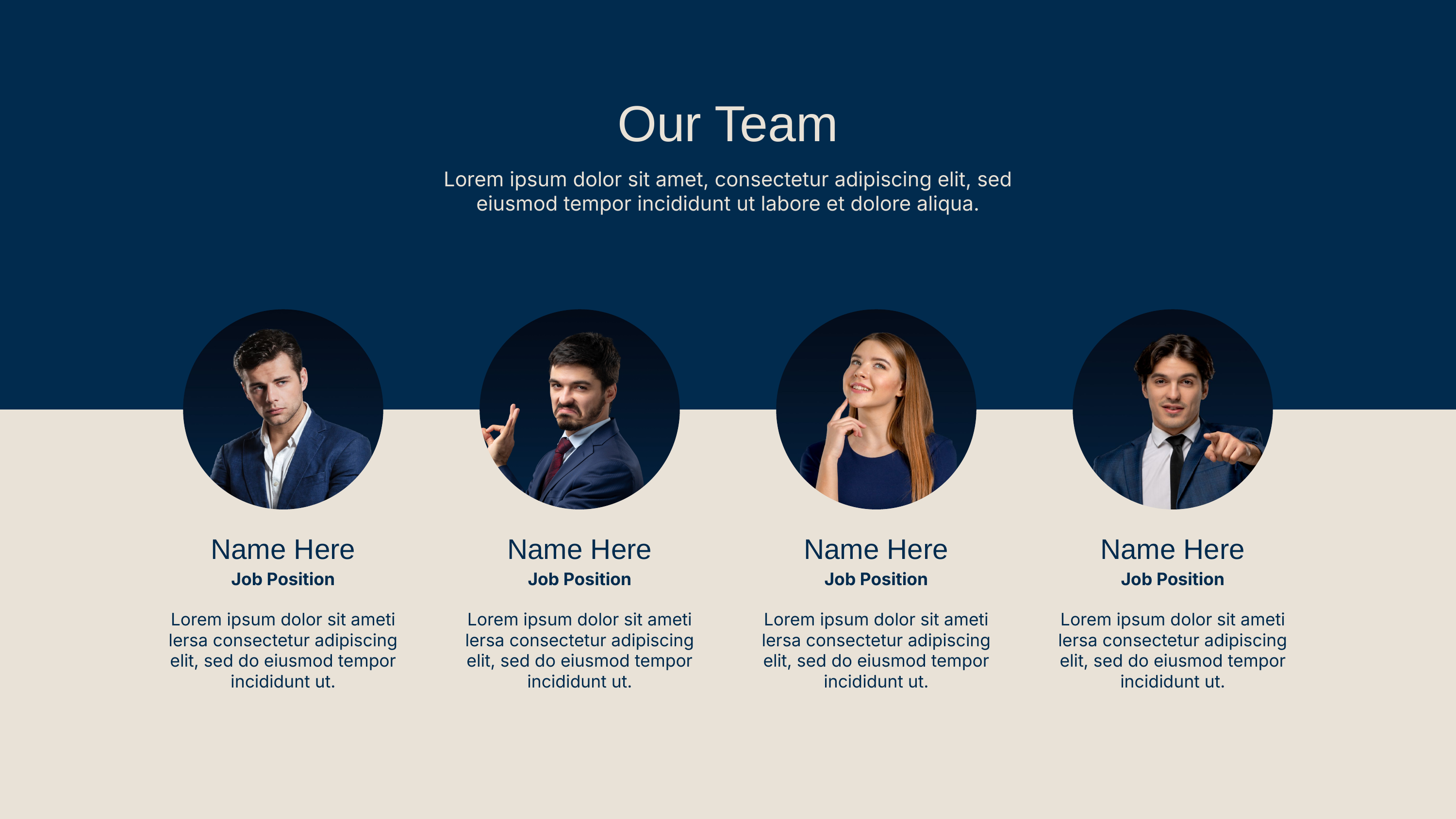

Our Team
Lorem ipsum dolor sit amet, consectetur adipiscing elit, sed
eiusmod tempor incididunt ut labore et dolore aliqua.

Name Here
Job Position
Lorem ipsum dolor sit ameti lersa consectetur adipiscing elit, sed do eiusmod tempor incididunt ut.
Name Here
Job Position
Lorem ipsum dolor sit ameti lersa consectetur adipiscing elit, sed do eiusmod tempor incididunt ut.
Name Here
Job Position
Lorem ipsum dolor sit ameti lersa consectetur adipiscing elit, sed do eiusmod tempor incididunt ut.
Name Here
Job Position
Lorem ipsum dolor sit ameti lersa consectetur adipiscing elit, sed do eiusmod tempor incididunt ut.